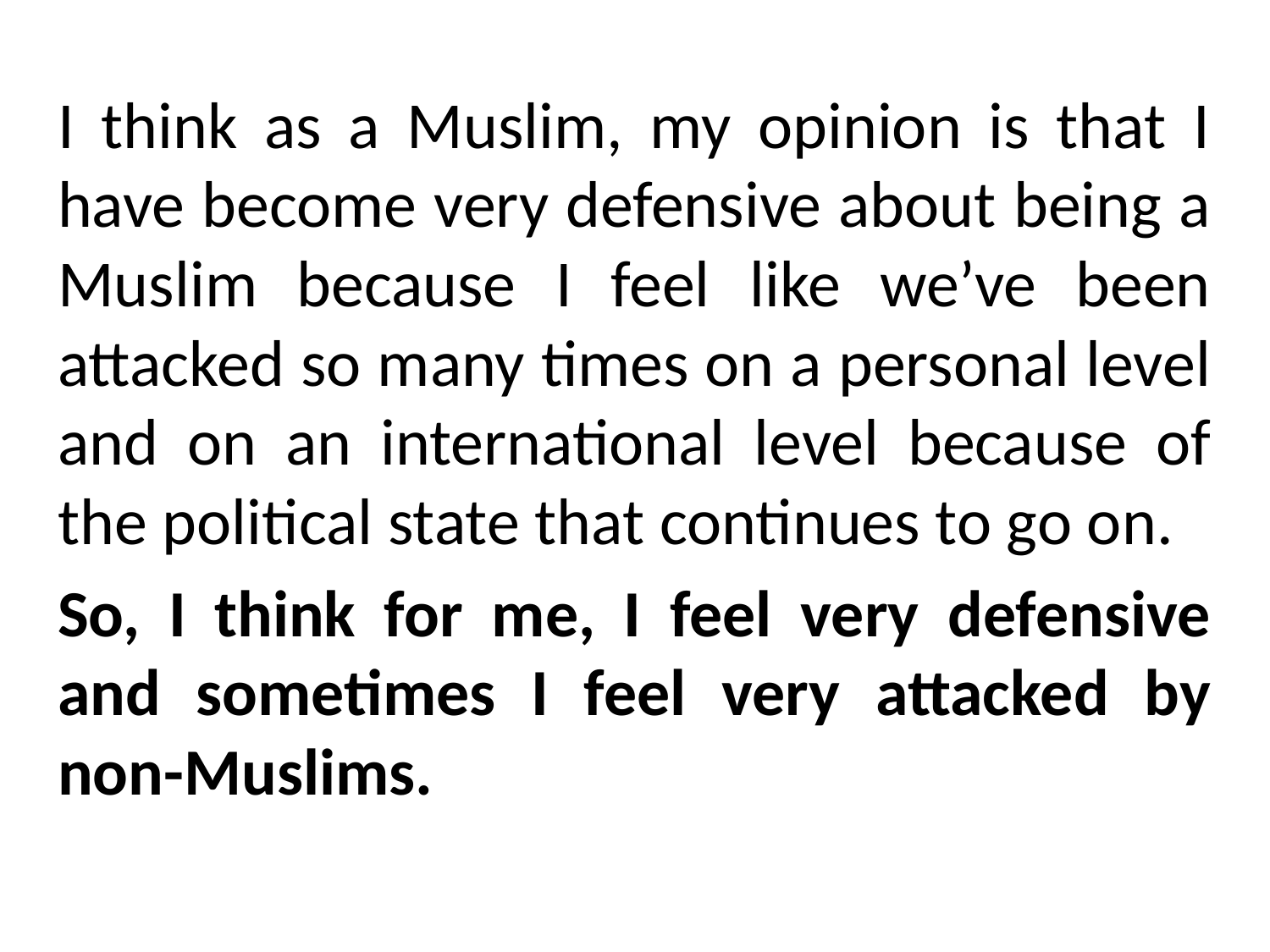

I think as a Muslim, my opinion is that I have become very defensive about being a Muslim because I feel like we’ve been attacked so many times on a personal level and on an international level because of the political state that continues to go on.
So, I think for me, I feel very defensive and sometimes I feel very attacked by non-Muslims.